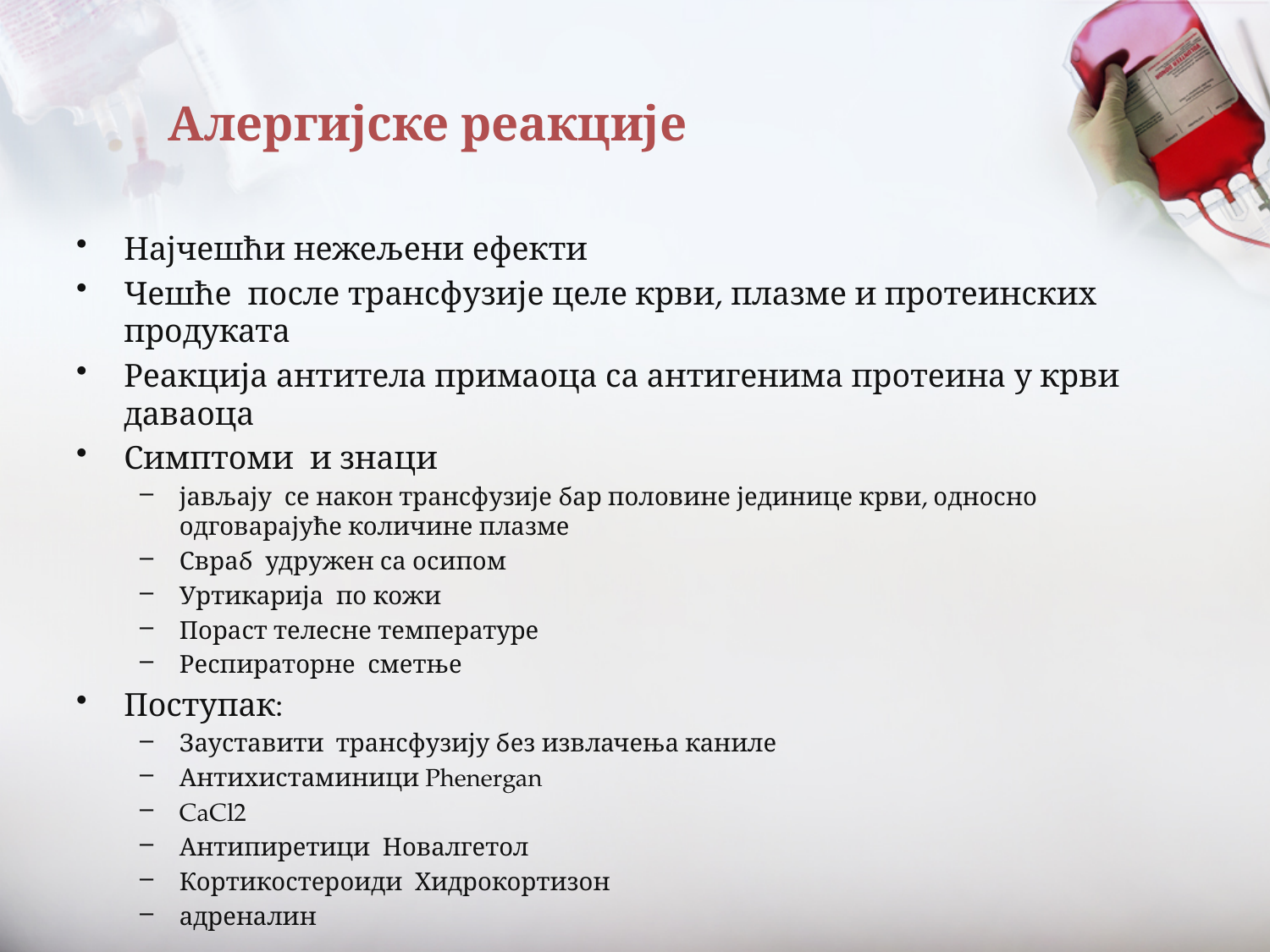

# Алергијске реакције
Најчешћи нежељени ефекти
Чешће  после трансфузије целе крви, плазме и протеинских продуката
Реакција антитела примаоца са антигенима протеина у крви даваоца
Симптоми  и знаци
јављају  се након трансфузије бар половине јединице крви, односно одговарајуће количине плазме
Свраб  удружен са осипом
Уртикарија  по кожи
Пораст телесне температуре
Респираторне  сметње
Поступак:
Зауставити  трансфузију без извлачења каниле
Антихистаминици Phenergan
CaCl2
Антипиретици  Новалгетол
Кортикостероиди  Хидрокортизон
адреналин